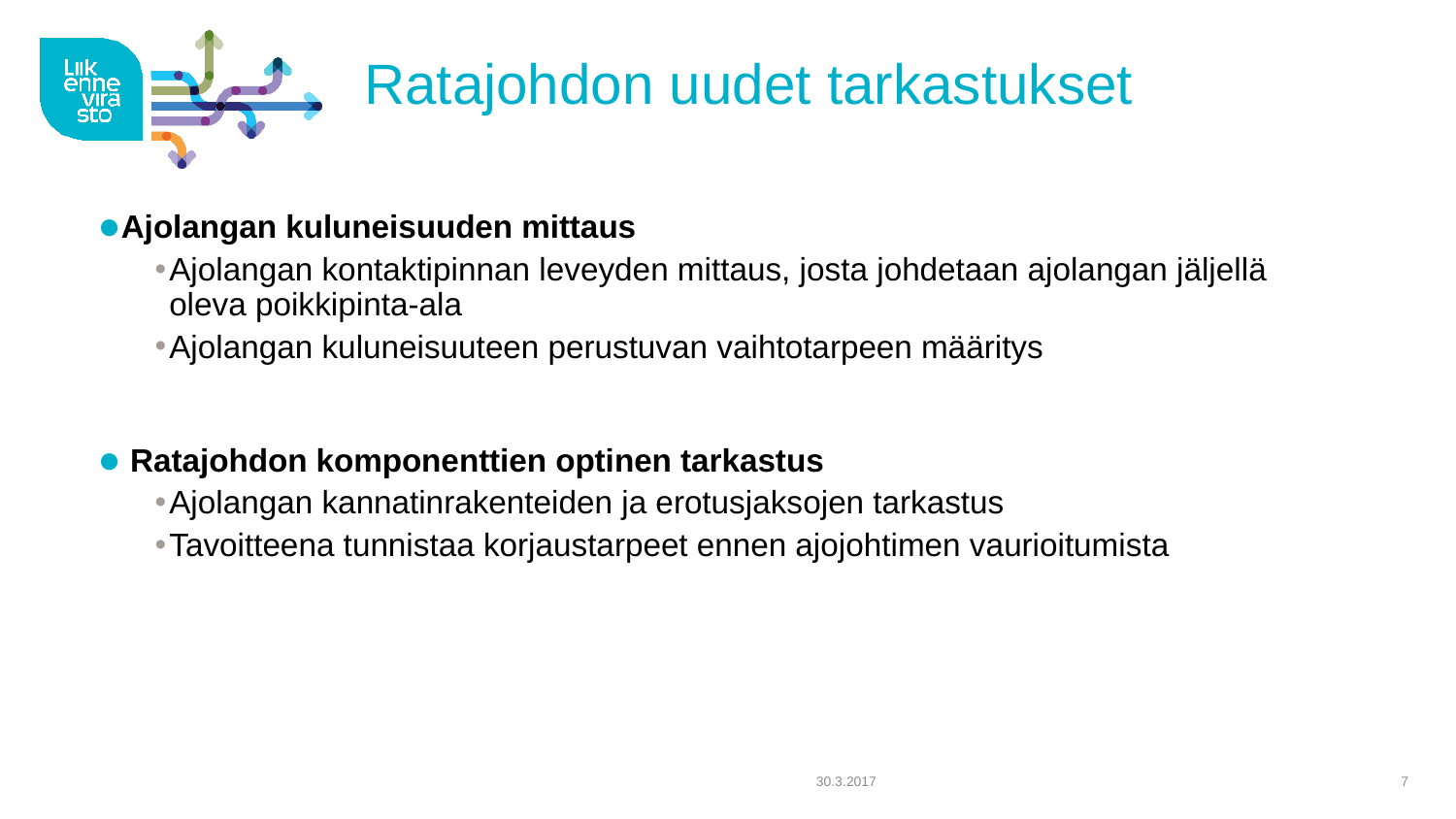

# Ratajohdon uudet tarkastukset
Ajolangan kuluneisuuden mittaus
Ajolangan kontaktipinnan leveyden mittaus, josta johdetaan ajolangan jäljellä oleva poikkipinta-ala
Ajolangan kuluneisuuteen perustuvan vaihtotarpeen määritys

 Ratajohdon komponenttien optinen tarkastus
Ajolangan kannatinrakenteiden ja erotusjaksojen tarkastus
Tavoitteena tunnistaa korjaustarpeet ennen ajojohtimen vaurioitumista

30.3.2017

7